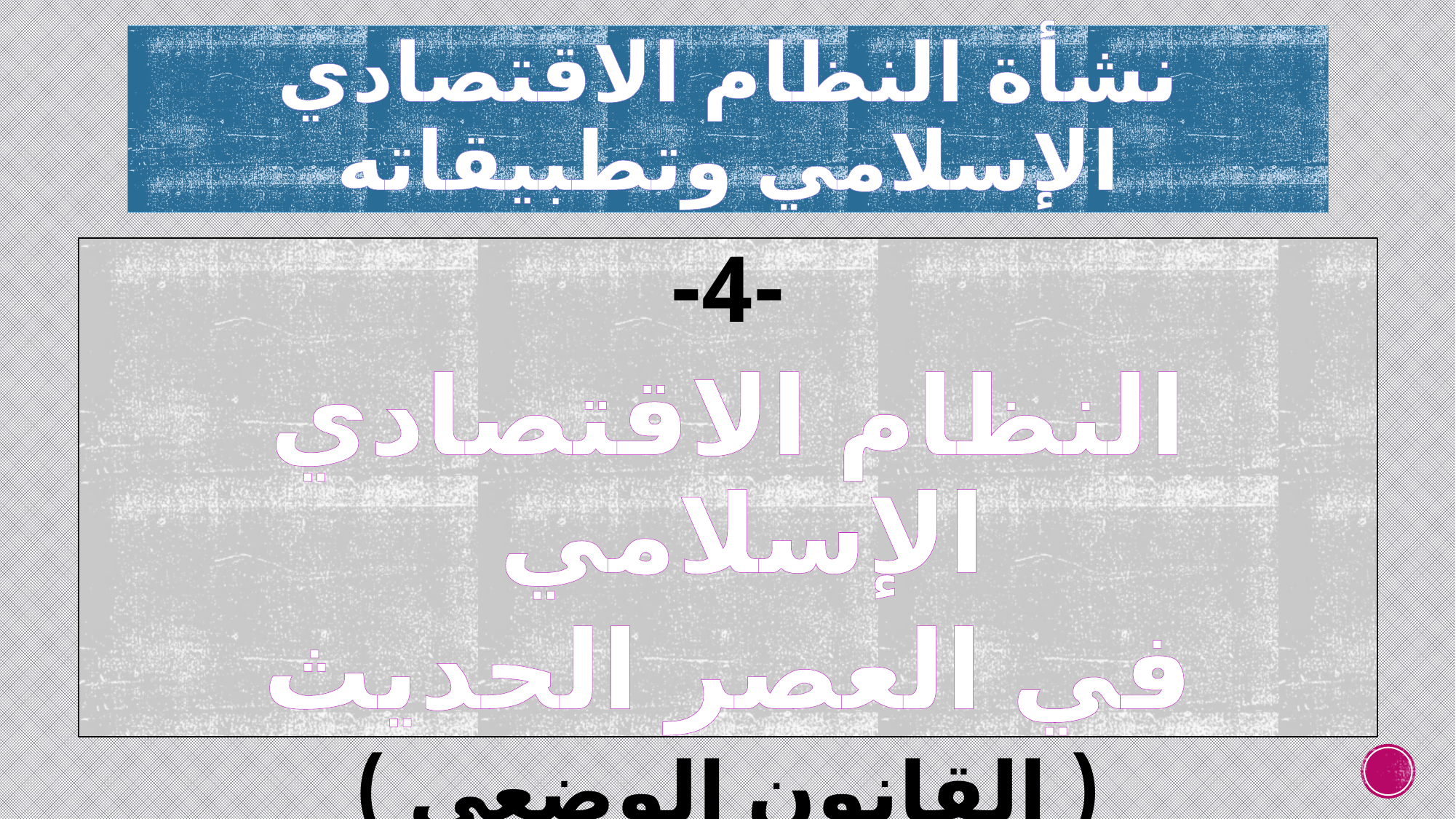

# نشأة النظام الاقتصادي الإسلامي وتطبيقاته
-4-
النظام الاقتصادي الإسلامي
في العصر الحديث
( القانون الوضعي )